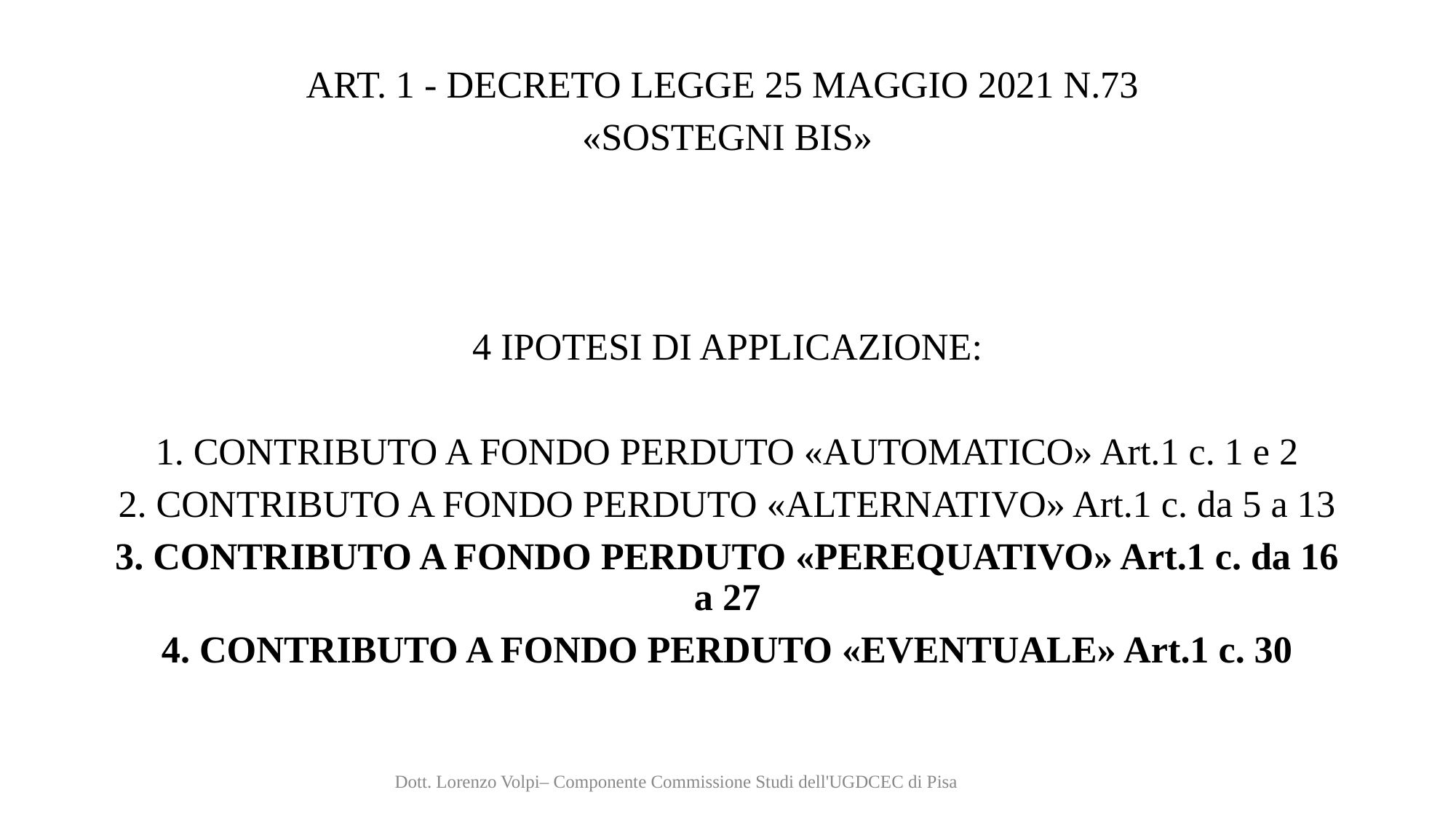

ART. 1 - DECRETO LEGGE 25 MAGGIO 2021 N.73
«SOSTEGNI BIS»

4 IPOTESI DI APPLICAZIONE:

1. CONTRIBUTO A FONDO PERDUTO «AUTOMATICO» Art.1 c. 1 e 2
2. CONTRIBUTO A FONDO PERDUTO «ALTERNATIVO» Art.1 c. da 5 a 13
3. CONTRIBUTO A FONDO PERDUTO «PEREQUATIVO» Art.1 c. da 16 a 27
4. CONTRIBUTO A FONDO PERDUTO «EVENTUALE» Art.1 c. 30

Dott. Lorenzo Volpi– Componente Commissione Studi dell'UGDCEC di Pisa